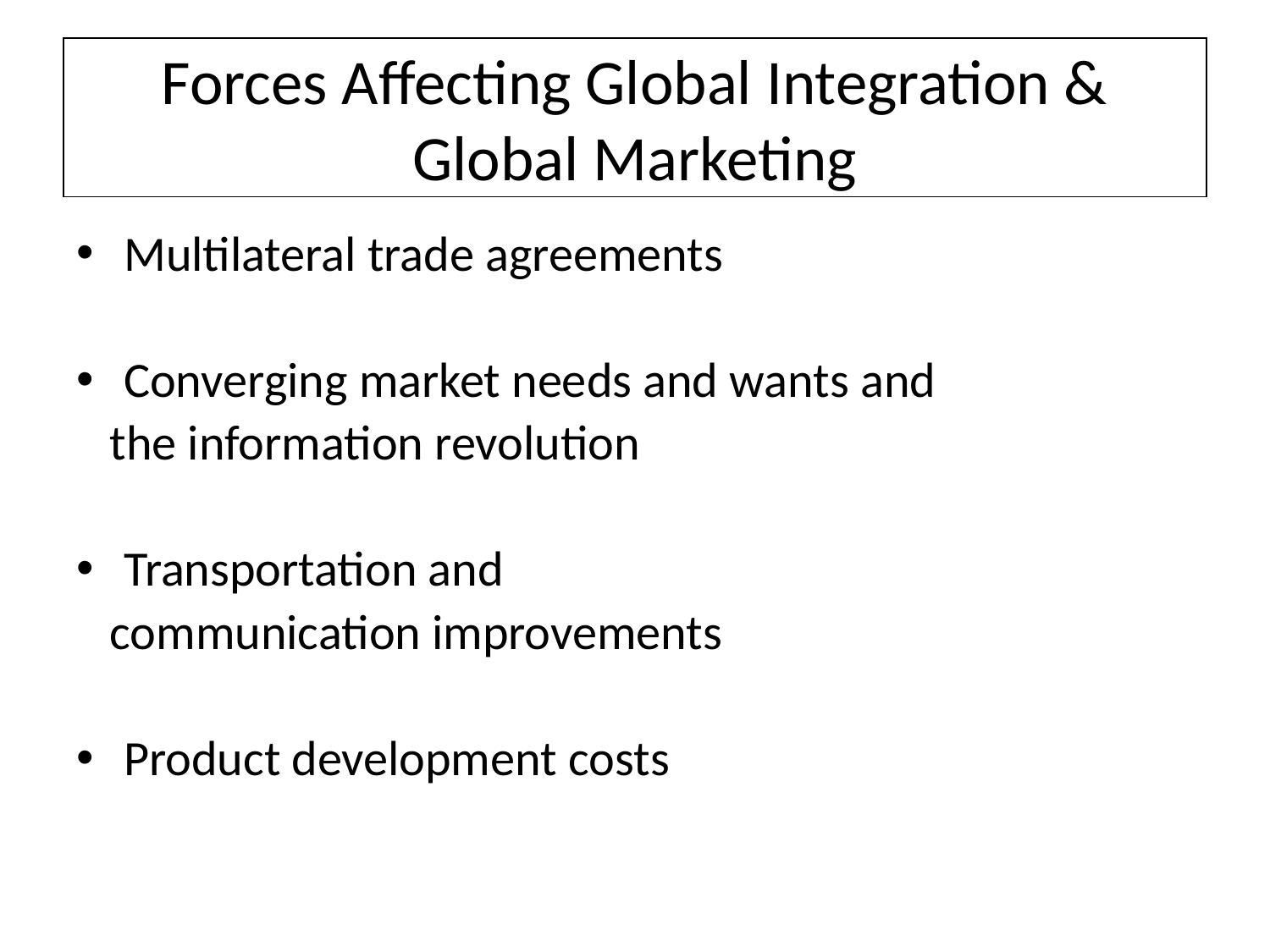

# Forces Affecting Global Integration & Global Marketing
Multilateral trade agreements

Converging market needs and wants and
   the information revolution

Transportation and
   communication improvements

Product development costs